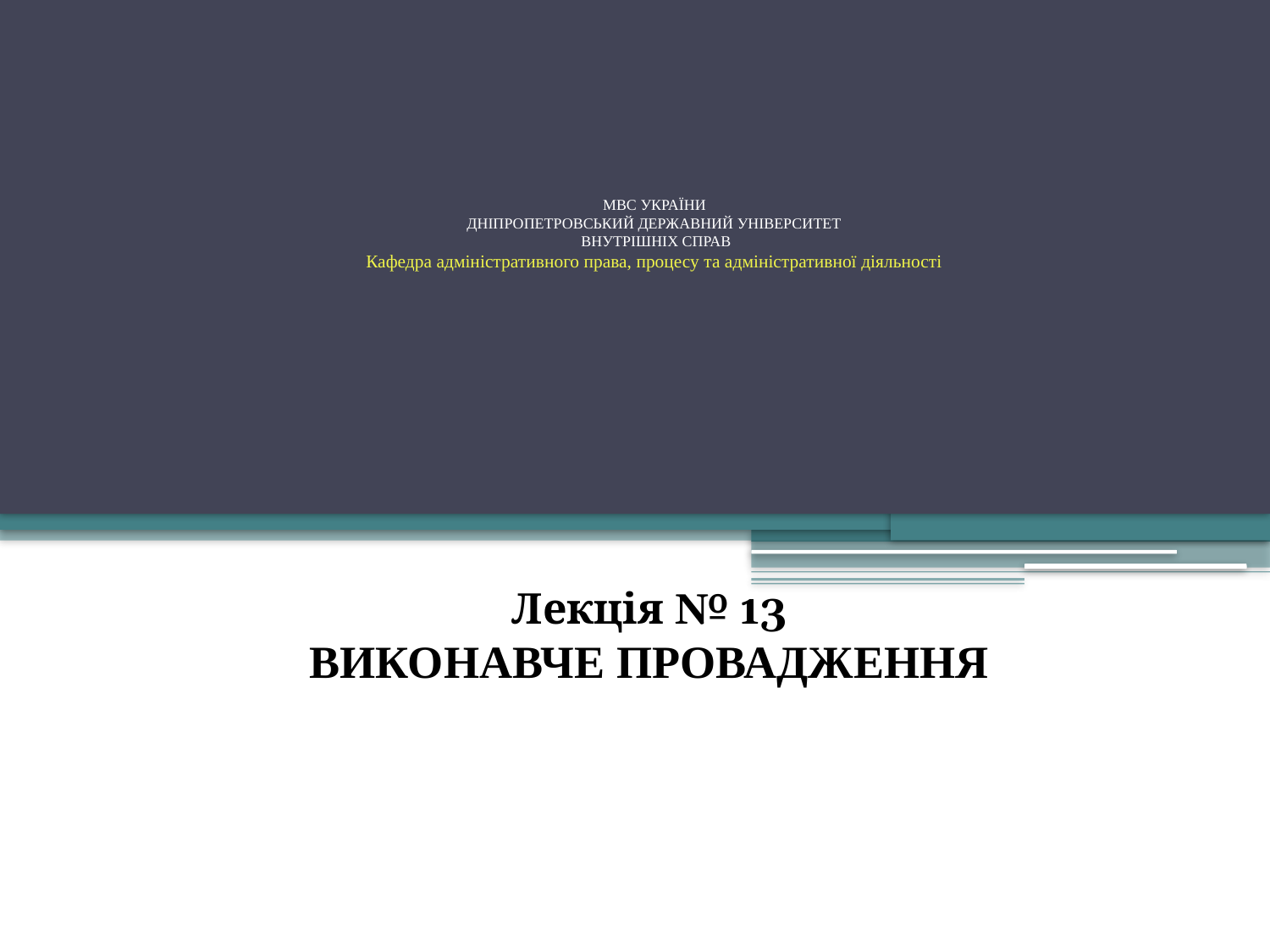

# МВС УКРАЇНИ ДНІПРОПЕТРОВСЬКИЙ ДЕРЖАВНИЙ УНІВЕРСИТЕТ ВНУТРІШНІХ СПРАВ Кафедра адміністративного права, процесу та адміністративної діяльності

Лекція № 13
ВИКОНАВЧЕ ПРОВАДЖЕННЯ